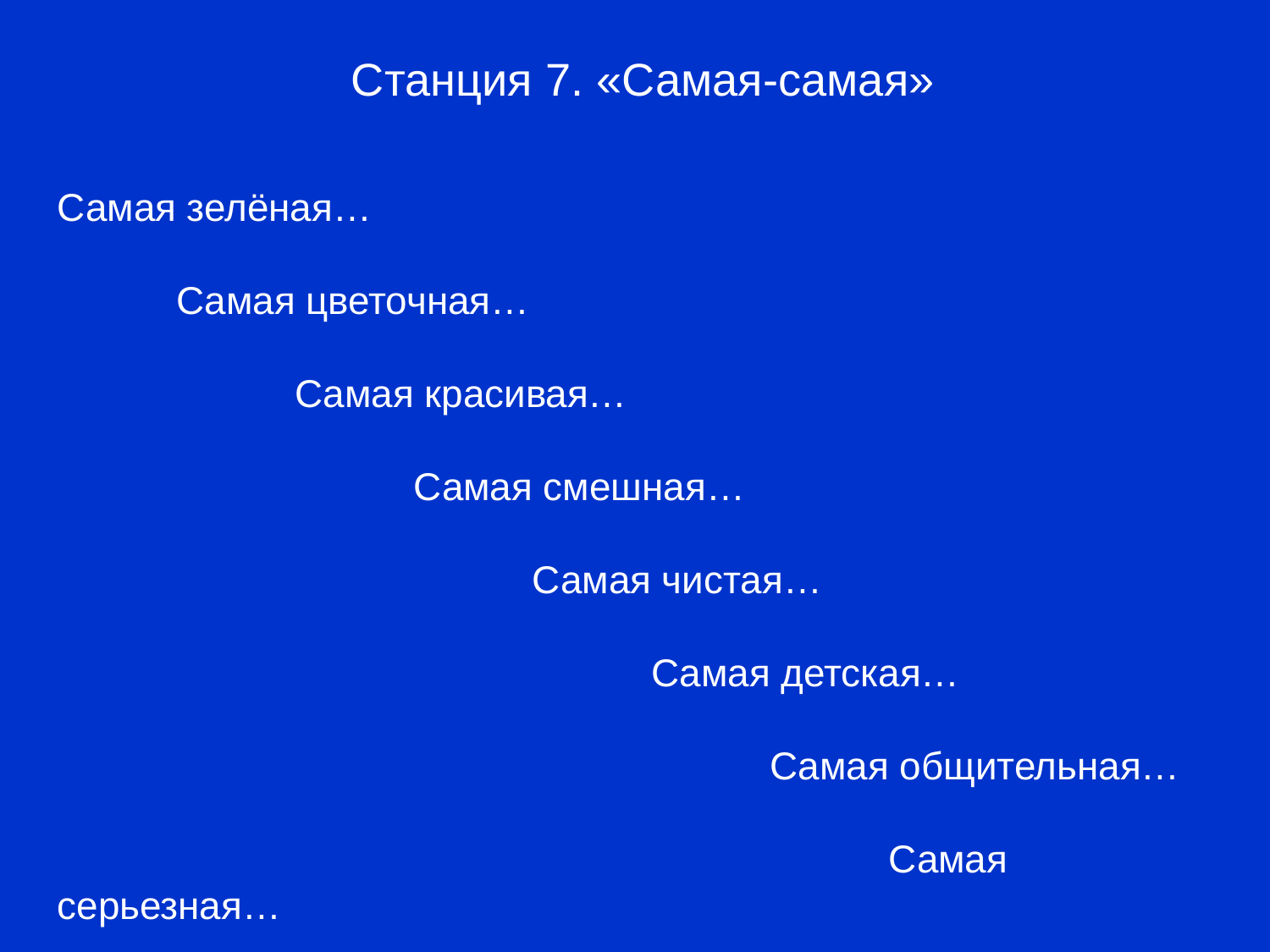

Станция 7. «Самая-самая»
Самая зелёная…

           Самая цветочная…

                      Самая красивая…

                                 Самая смешная…

                                            Самая чистая…

                                                       Самая детская…

                                                                  Самая общительная…

                                                                             Самая серьезная…